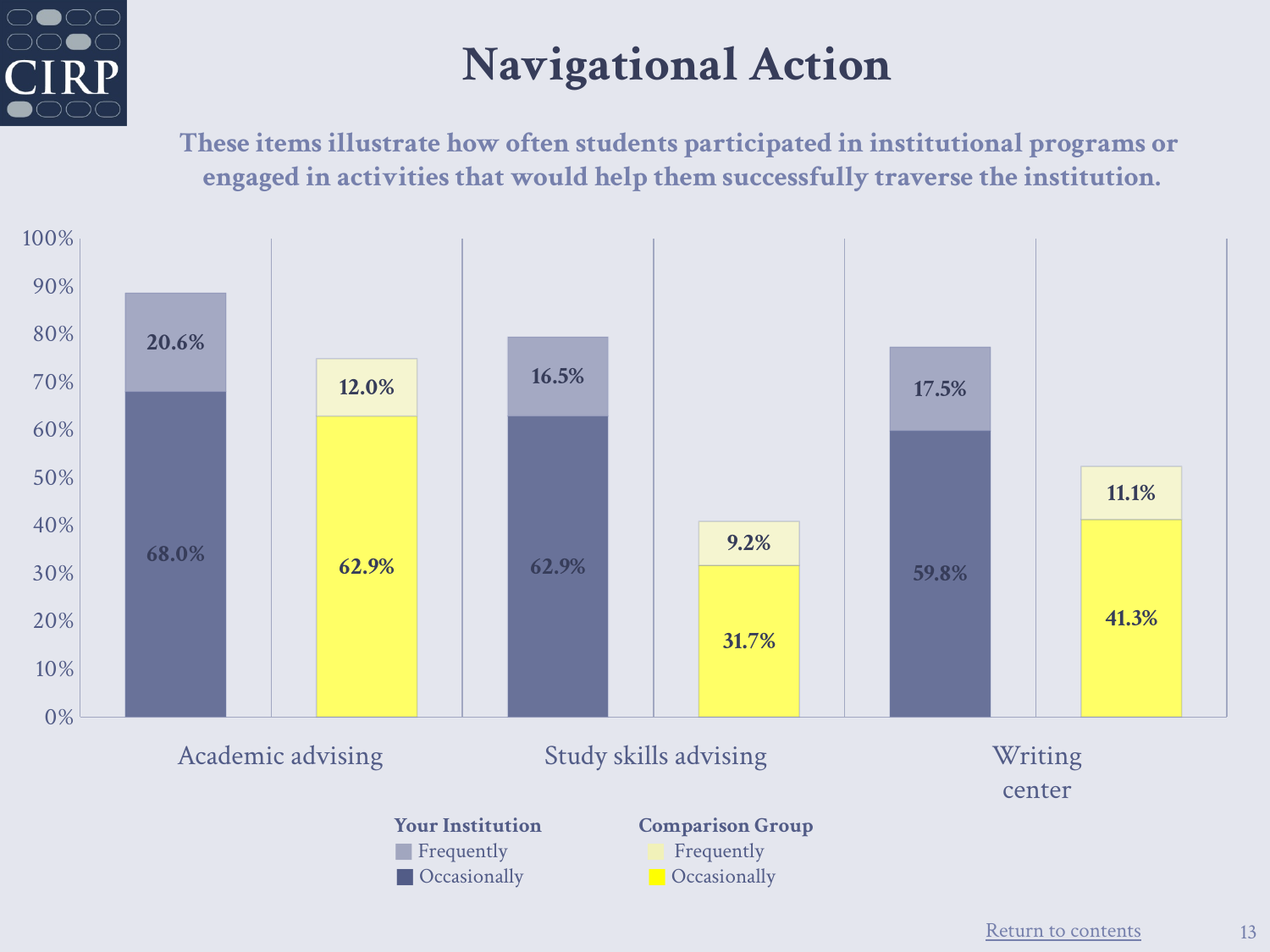

# Navigational Action These items illustrate how often students participated in institutional programs or engaged in activities that would help them successfully traverse the institution.

### Chart

| Category | Occasionally | Frequently |
|---|---|---|
| Academic Advising | 0.68 | 0.206 |
| comp | 0.629 | 0.12 |
| Study Skills Advising | 0.629 | 0.165 |
| comp | 0.317 | 0.092 |
| Writing Center | 0.598 | 0.175 |
| comp | 0.413 | 0.111 |
Academic advising
Study skills advising
Writing center
Your Institution
■ Frequently
■ Occasionally

Comparison Group
 ■  Frequently
■ Occasionally

13